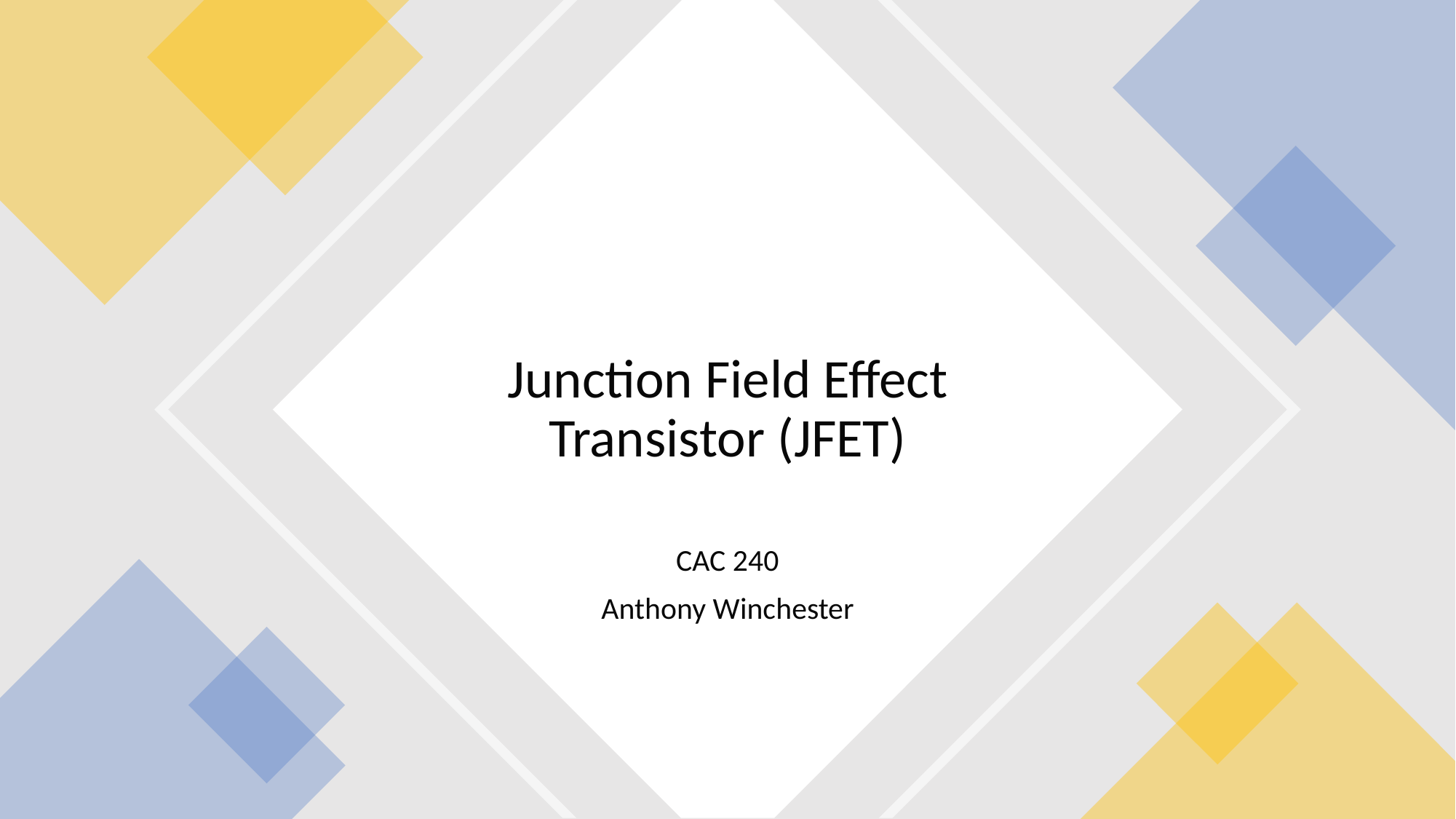

# Junction Field Effect Transistor (JFET)
CAC 240
Anthony Winchester